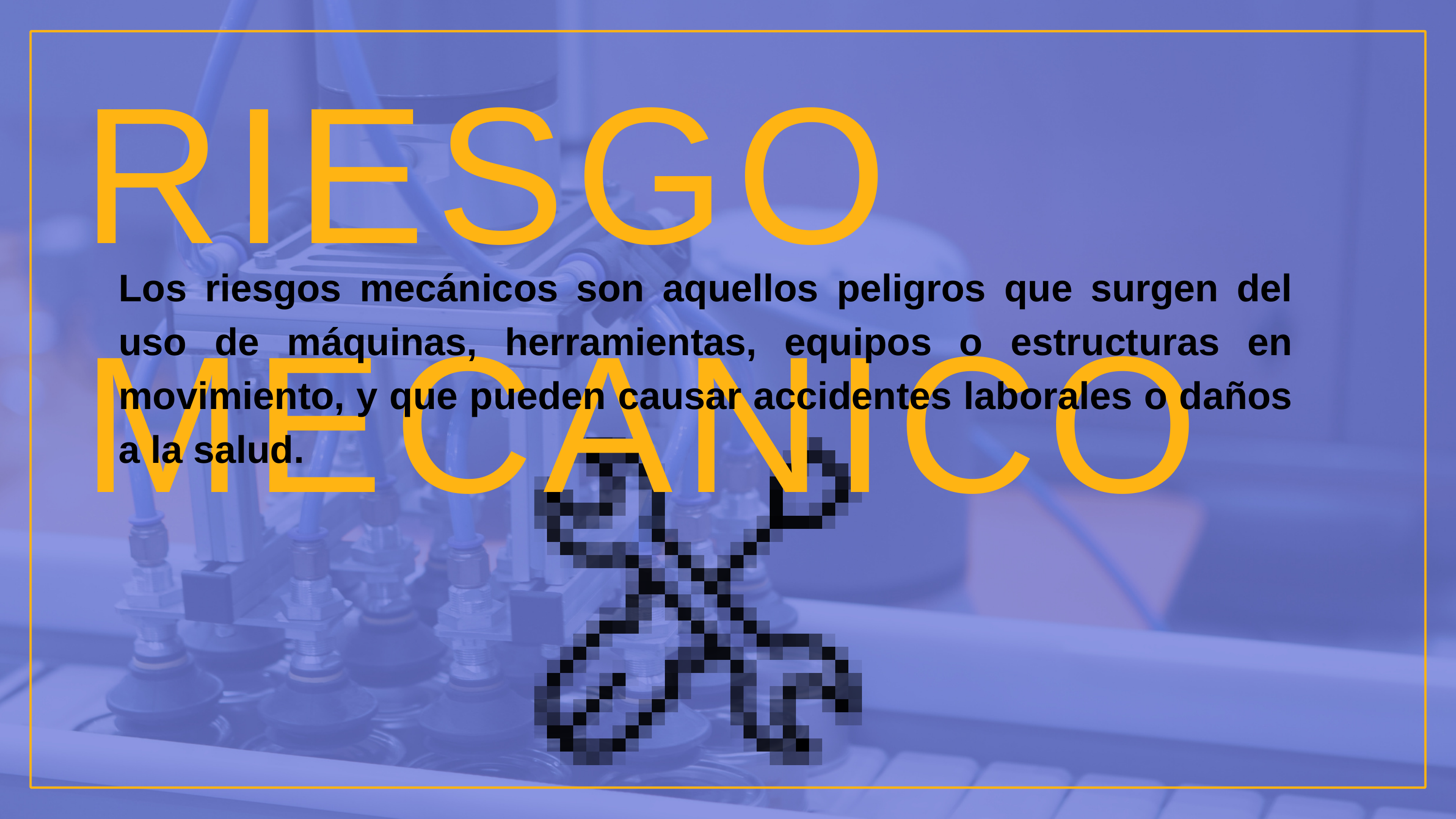

RIESGO MECANICO
Los riesgos mecánicos son aquellos peligros que surgen del uso de máquinas, herramientas, equipos o estructuras en movimiento, y que pueden causar accidentes laborales o daños a la salud.